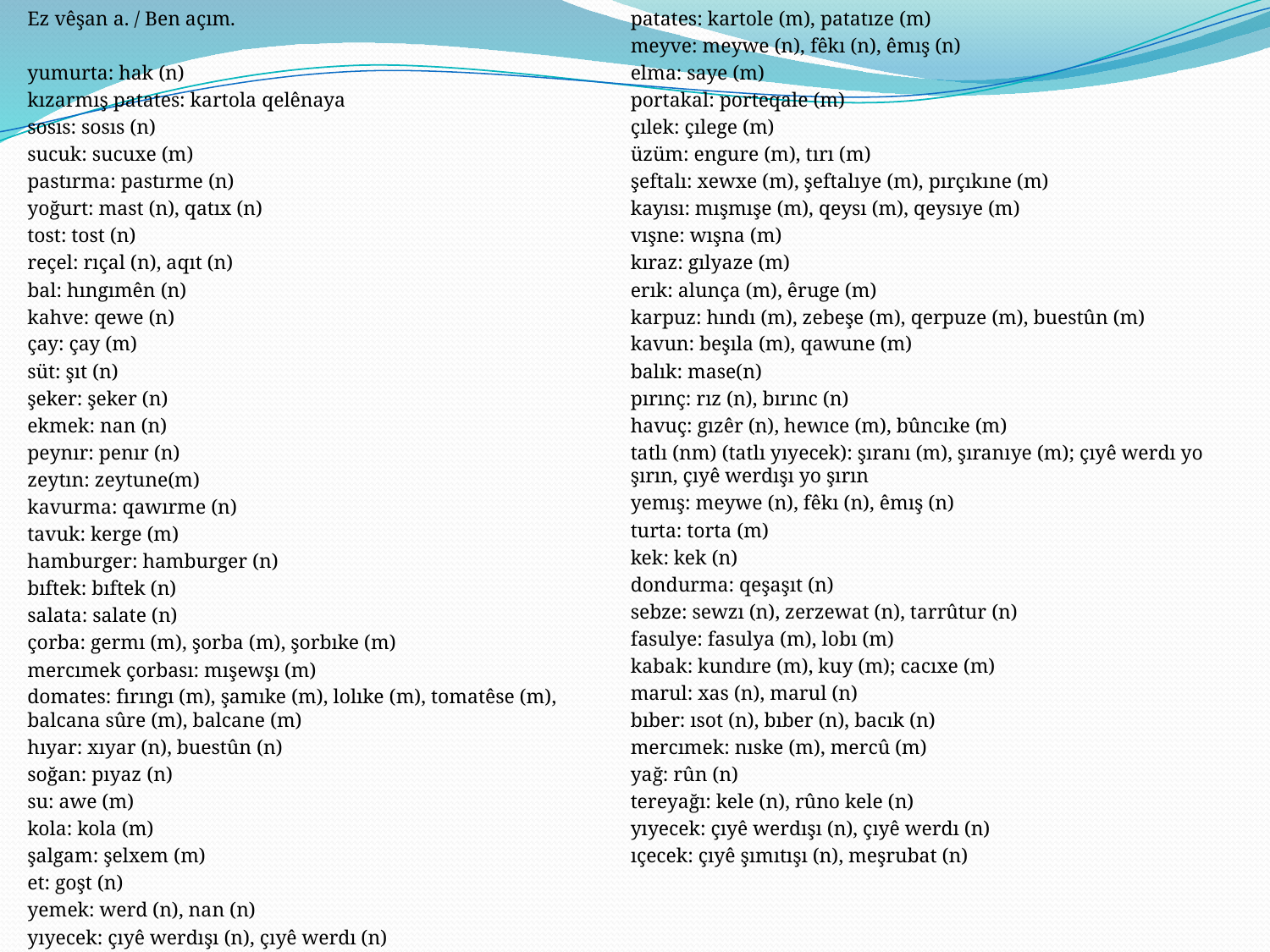

Ez vêşan a. / Ben açım.

yumurta: hak (n)
kızarmış patates: kartola qelênaya
sosıs: sosıs (n)
sucuk: sucuxe (m)
pastırma: pastırme (n)
yoğurt: mast (n), qatıx (n)
tost: tost (n)
reçel: rıçal (n), aqıt (n)
bal: hıngımên (n)
kahve: qewe (n)
çay: çay (m)
süt: şıt (n)
şeker: şeker (n)
ekmek: nan (n)
peynır: penır (n)
zeytın: zeytune(m)
kavurma: qawırme (n)
tavuk: kerge (m)
hamburger: hamburger (n)
bıftek: bıftek (n)
salata: salate (n)
çorba: germı (m), şorba (m), şorbıke (m)
mercımek çorbası: mışewşı (m)
domates: fırıngı (m), şamıke (m), lolıke (m), tomatêse (m), balcana sûre (m), balcane (m)
hıyar: xıyar (n), buestûn (n)
soğan: pıyaz (n)
su: awe (m)
kola: kola (m)
şalgam: şelxem (m)
et: goşt (n)
yemek: werd (n), nan (n)
yıyecek: çıyê werdışı (n), çıyê werdı (n)
patates: kartole (m), patatıze (m)
meyve: meywe (n), fêkı (n), êmış (n)
elma: saye (m)
portakal: porteqale (m)
çılek: çılege (m)
üzüm: engure (m), tırı (m)
şeftalı: xewxe (m), şeftalıye (m), pırçıkıne (m)
kayısı: mışmışe (m), qeysı (m), qeysıye (m)
vışne: wışna (m)
kıraz: gılyaze (m)
erık: alunça (m), êruge (m)
karpuz: hındı (m), zebeşe (m), qerpuze (m), buestûn (m)
kavun: beşıla (m), qawune (m)
balık: mase(n)
pırınç: rız (n), bırınc (n)
havuç: gızêr (n), hewıce (m), bûncıke (m)
tatlı (nm) (tatlı yıyecek): şıranı (m), şıranıye (m); çıyê werdı yo şırın, çıyê werdışı yo şırın
yemış: meywe (n), fêkı (n), êmış (n)
turta: torta (m)
kek: kek (n)
dondurma: qeşaşıt (n)
sebze: sewzı (n), zerzewat (n), tarrûtur (n)
fasulye: fasulya (m), lobı (m)
kabak: kundıre (m), kuy (m); cacıxe (m)
marul: xas (n), marul (n)
bıber: ısot (n), bıber (n), bacık (n)
mercımek: nıske (m), mercû (m)
yağ: rûn (n)
tereyağı: kele (n), rûno kele (n)
yıyecek: çıyê werdışı (n), çıyê werdı (n)
ıçecek: çıyê şımıtışı (n), meşrubat (n)